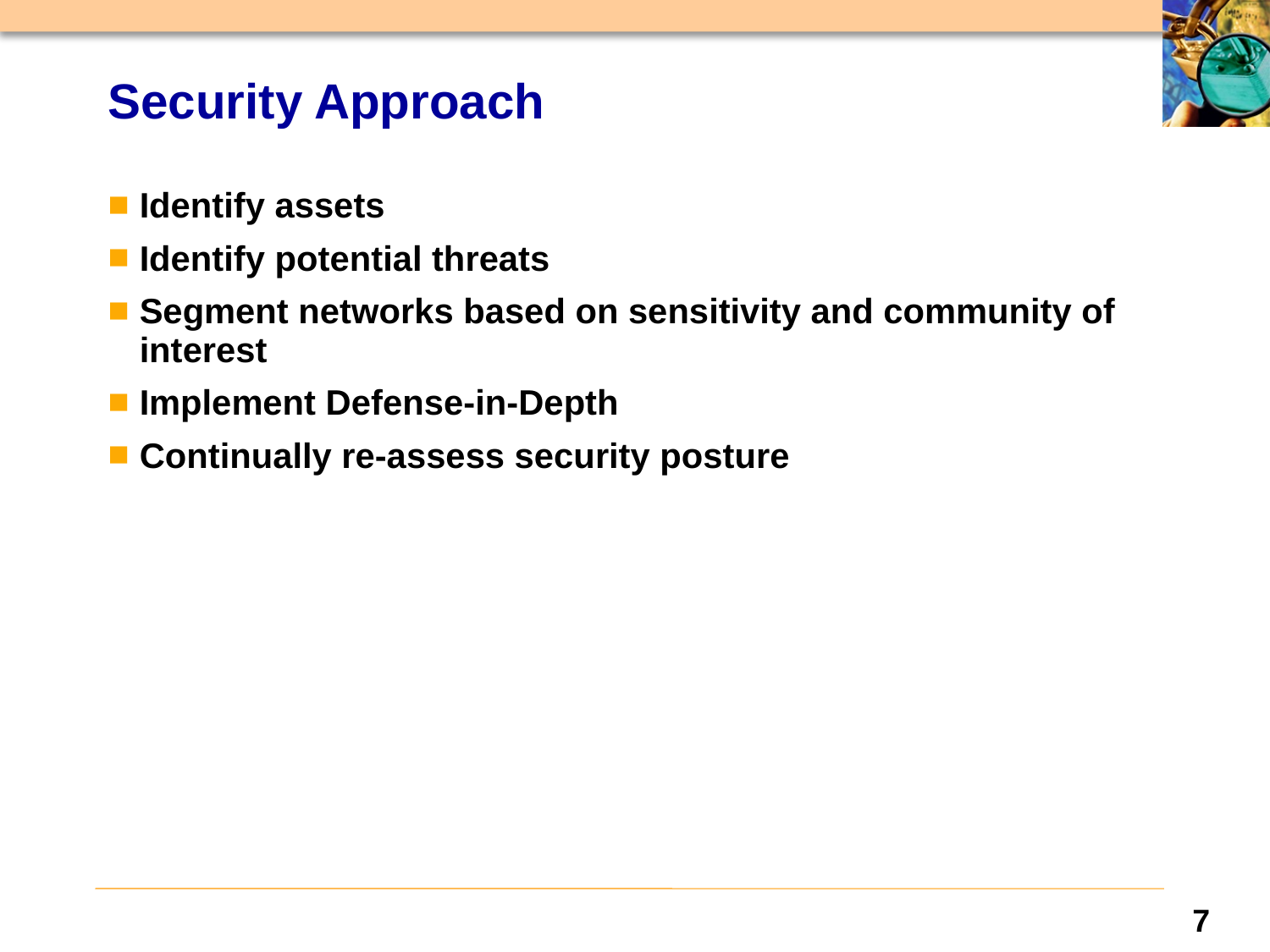

# Security Approach
Identify assets
Identify potential threats
Segment networks based on sensitivity and community of interest
Implement Defense-in-Depth
Continually re-assess security posture